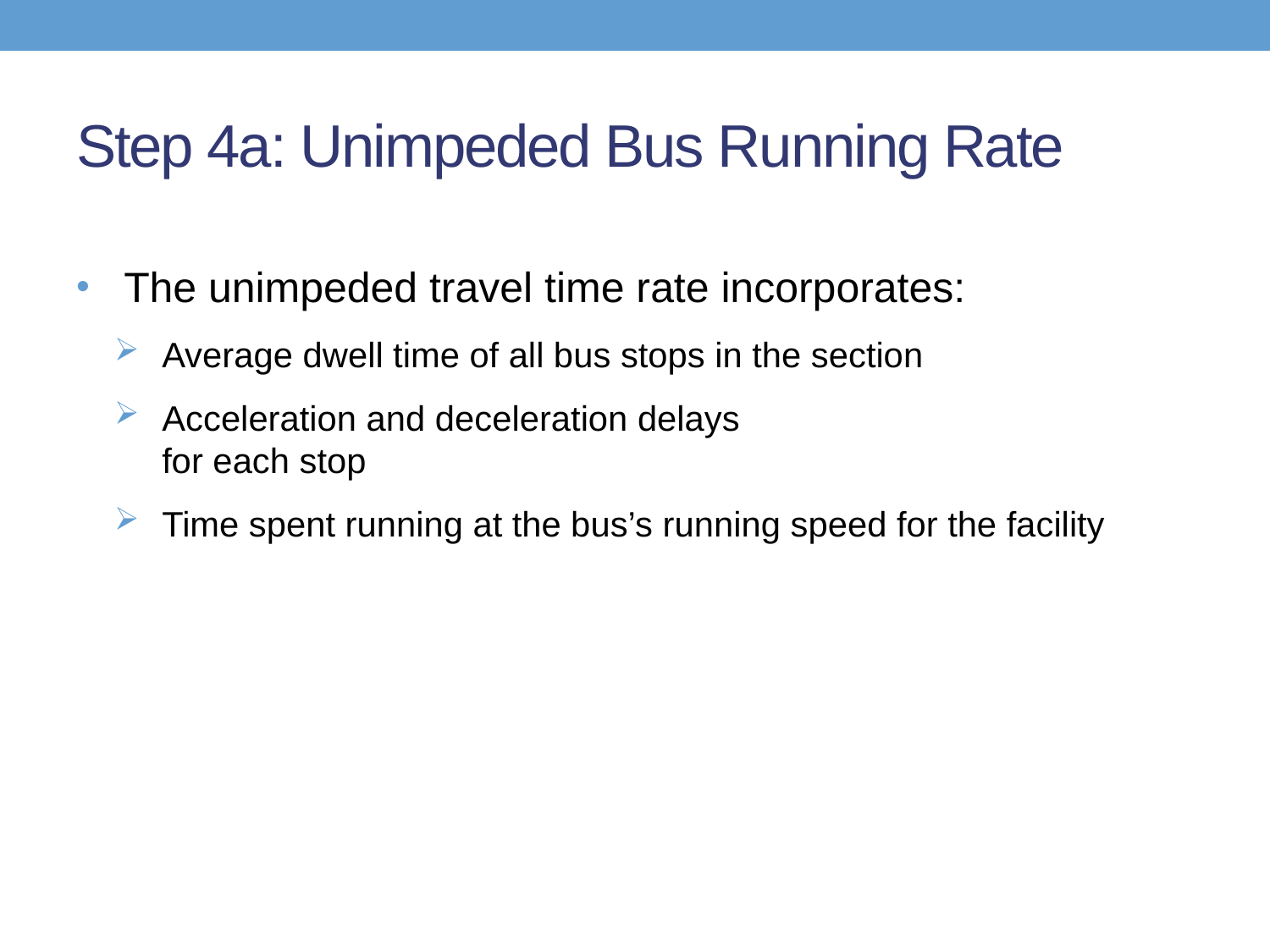

# Step 4a: Unimpeded Bus Running Rate
The unimpeded travel time rate incorporates:
Average dwell time of all bus stops in the section
Acceleration and deceleration delays
for each stop
Time spent running at the bus’s running speed for the facility